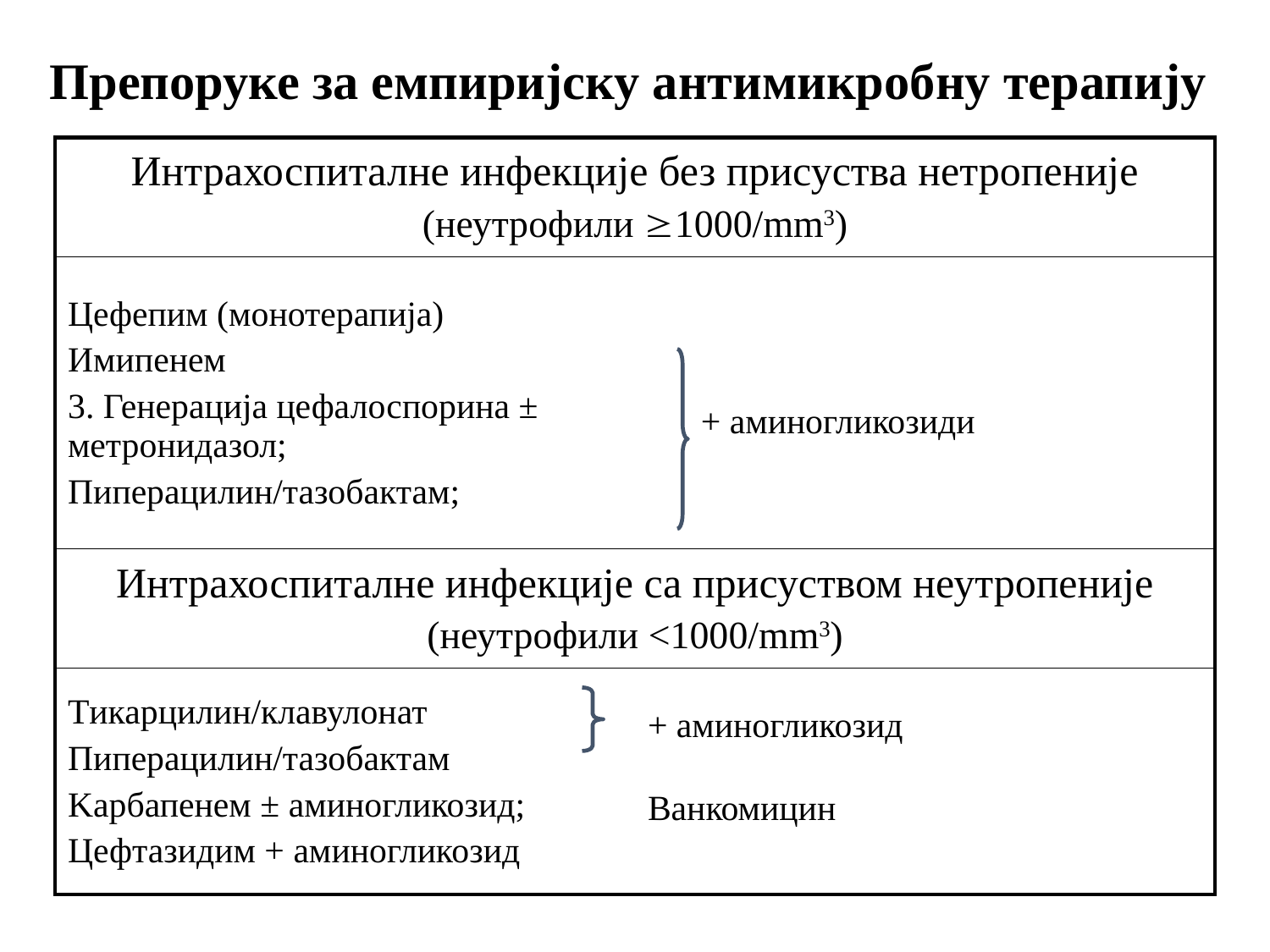

Препоруке за емпиријску антимикробну терапију
| Интрахоспиталне инфекције без присуства нетропеније (неутрофили ≥1000/mm3) |  |
| --- | --- |
| Цефепим (монотерапија) Имипенем 3. Генерација цефалоспорина ± метронидазол; Пиперацилин/тазобактам; | + аминогликозиди |
| Интрахоспиталне инфекције са присуством неутропеније (неутрофили <1000/mm3) |  |
| Tикарцилин/клавулонат Пиперацилин/тазобактам Kарбапенем ± аминогликозид; Цефтазидим + аминогликозид | + аминогликозид |
|  | Ванкомицин |